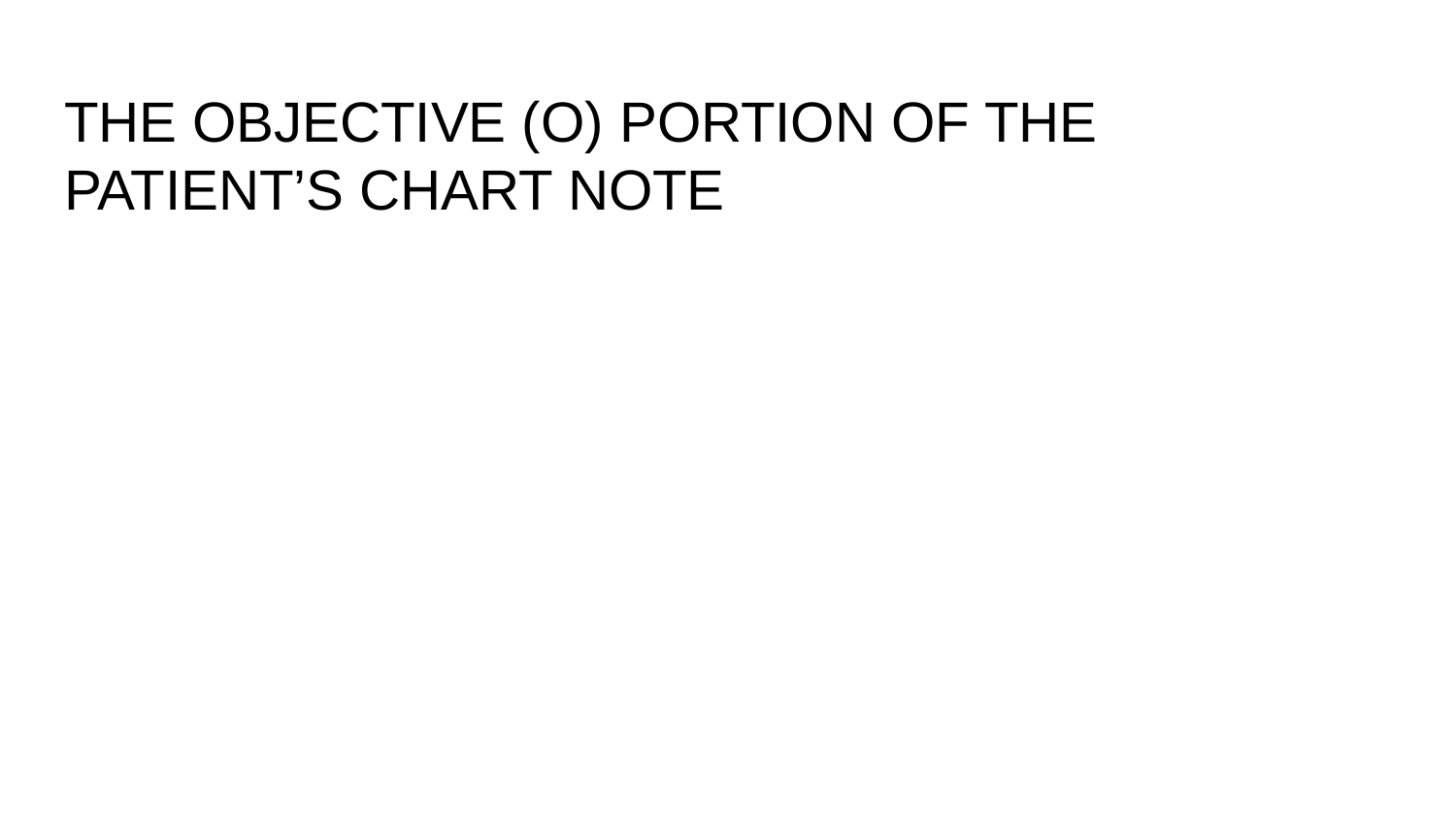

# THE OBJECTIVE (O) PORTION OF THE PATIENT’S CHART NOTE